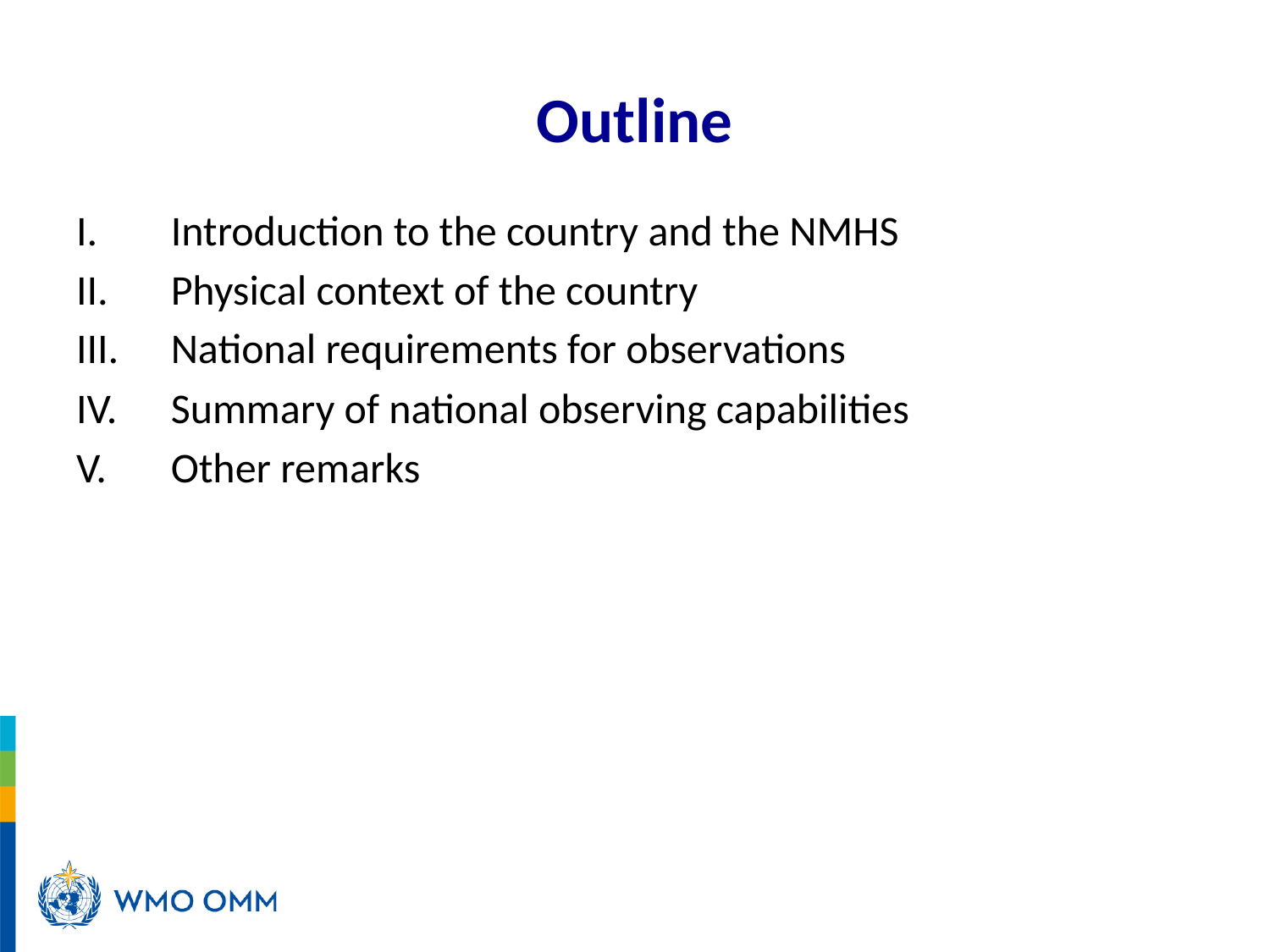

# Outline
Introduction to the country and the NMHS
Physical context of the country
National requirements for observations
Summary of national observing capabilities
Other remarks